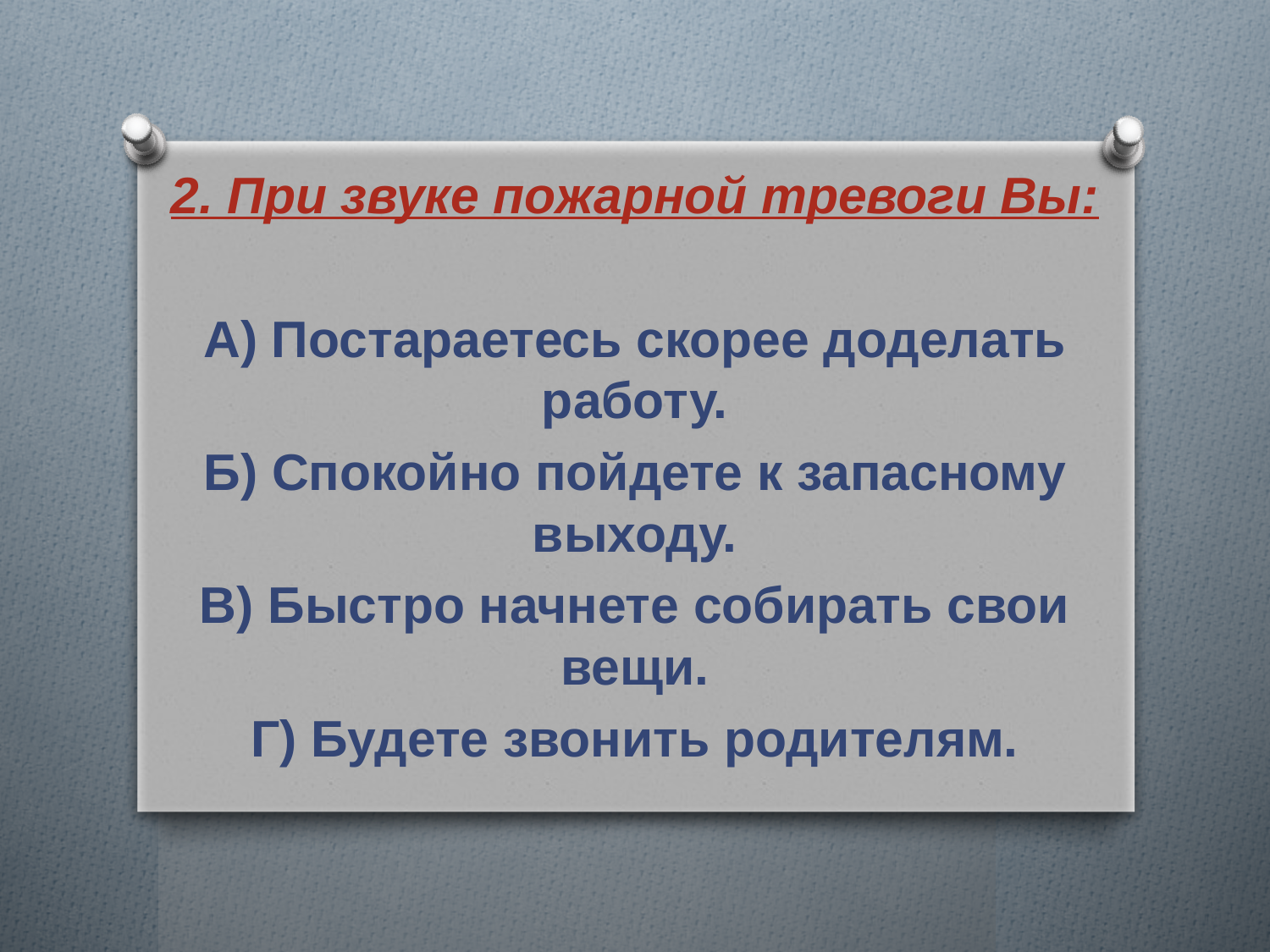

2. При звуке пожарной тревоги Вы:

А) Постараетесь скорее доделать работу.
Б) Спокойно пойдете к запасному выходу.
В) Быстро начнете собирать свои вещи.
Г) Будете звонить родителям.